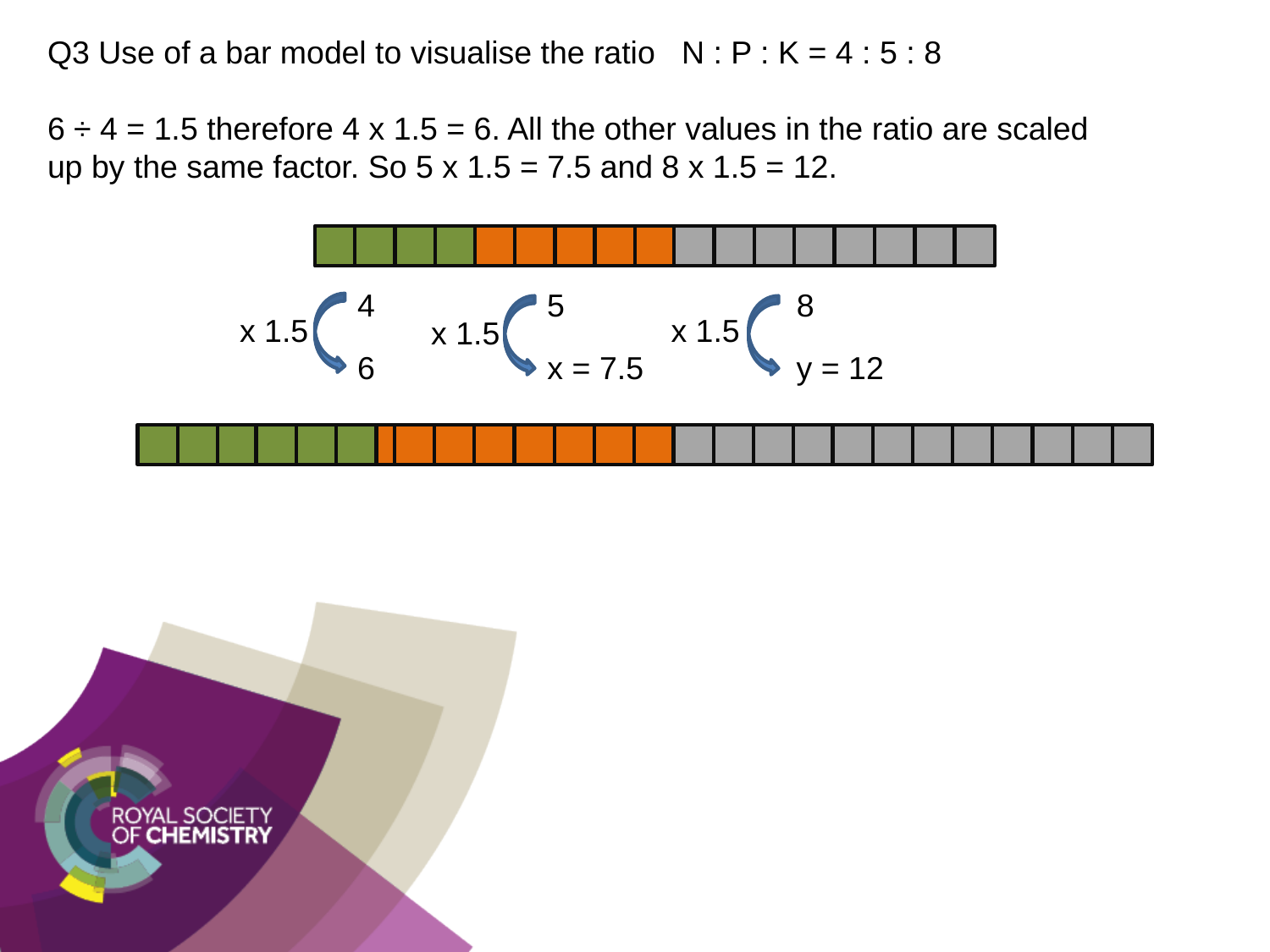

Q3 Use of a bar model to visualise the ratio   N : P : K = 4 : 5 : 8

6 ÷ 4 = 1.5 therefore 4 x 1.5 = 6. All the other values in the ratio are scaled up by the same factor. So 5 x 1.5 = 7.5 and 8 x 1.5 = 12.

4
5
8

x 1.5
x 1.5
x 1.5
6
x = 7.5
y = 12